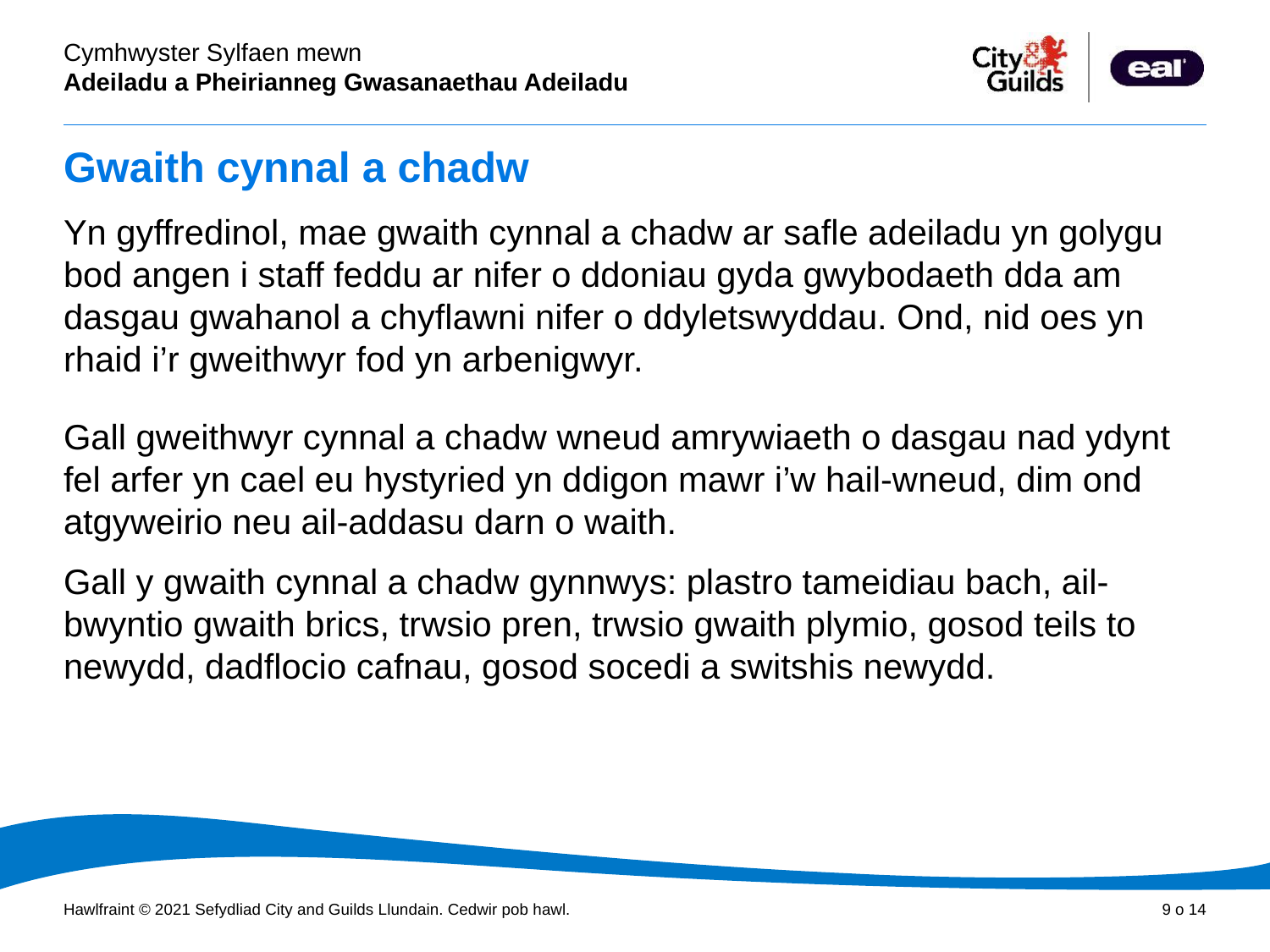

# Gwaith cynnal a chadw
Yn gyffredinol, mae gwaith cynnal a chadw ar safle adeiladu yn golygu bod angen i staff feddu ar nifer o ddoniau gyda gwybodaeth dda am dasgau gwahanol a chyflawni nifer o ddyletswyddau. Ond, nid oes yn rhaid i’r gweithwyr fod yn arbenigwyr.
Gall gweithwyr cynnal a chadw wneud amrywiaeth o dasgau nad ydynt fel arfer yn cael eu hystyried yn ddigon mawr i’w hail-wneud, dim ond atgyweirio neu ail-addasu darn o waith.
Gall y gwaith cynnal a chadw gynnwys: plastro tameidiau bach, ail-bwyntio gwaith brics, trwsio pren, trwsio gwaith plymio, gosod teils to newydd, dadflocio cafnau, gosod socedi a switshis newydd.